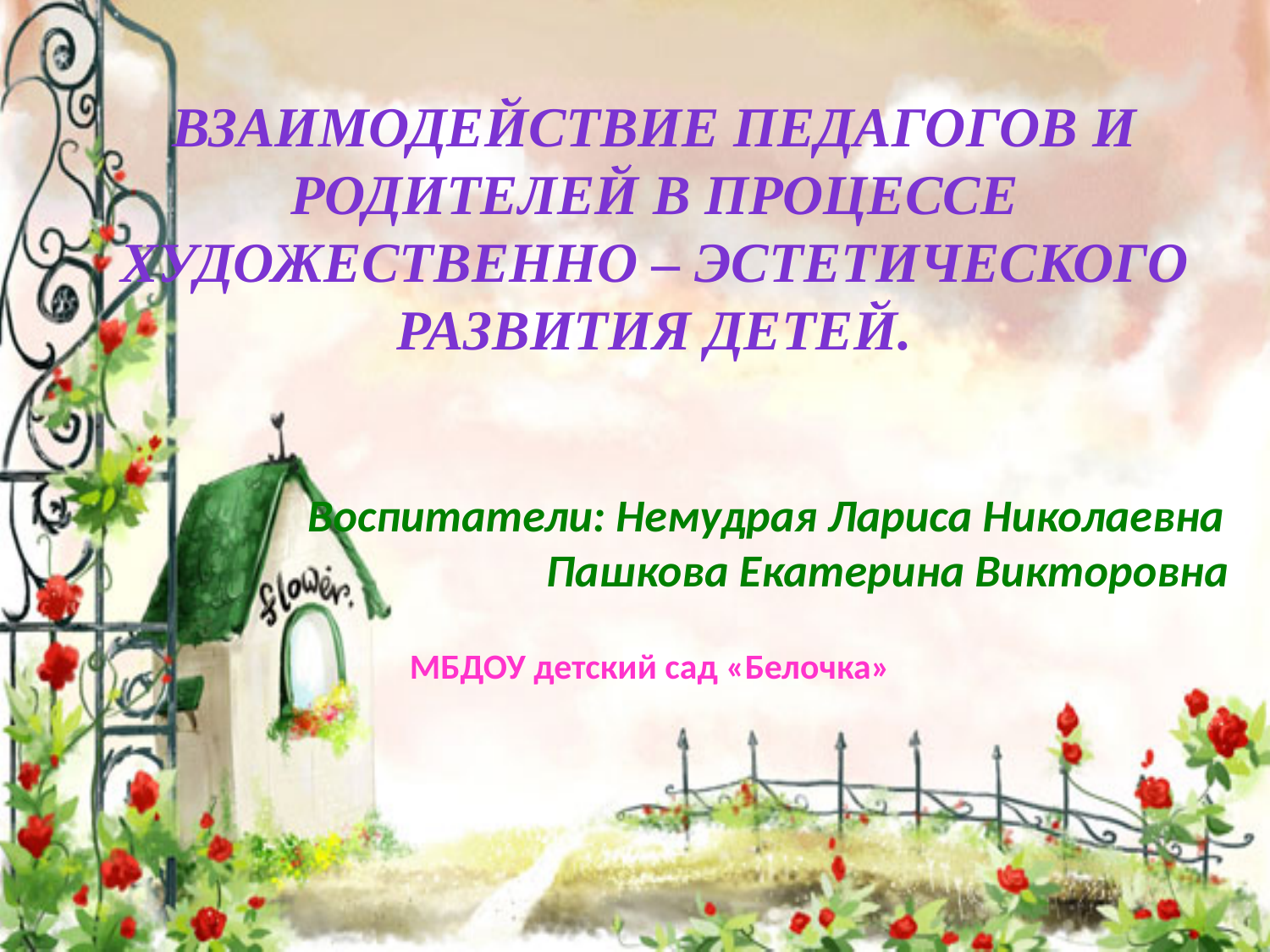

# Взаимодействие педагогов и родителей в процессе художественно – эстетического развития детей.
Воспитатели: Немудрая Лариса Николаевна
                       Пашкова Екатерина Викторовна
МБДОУ детский сад «Белочка»